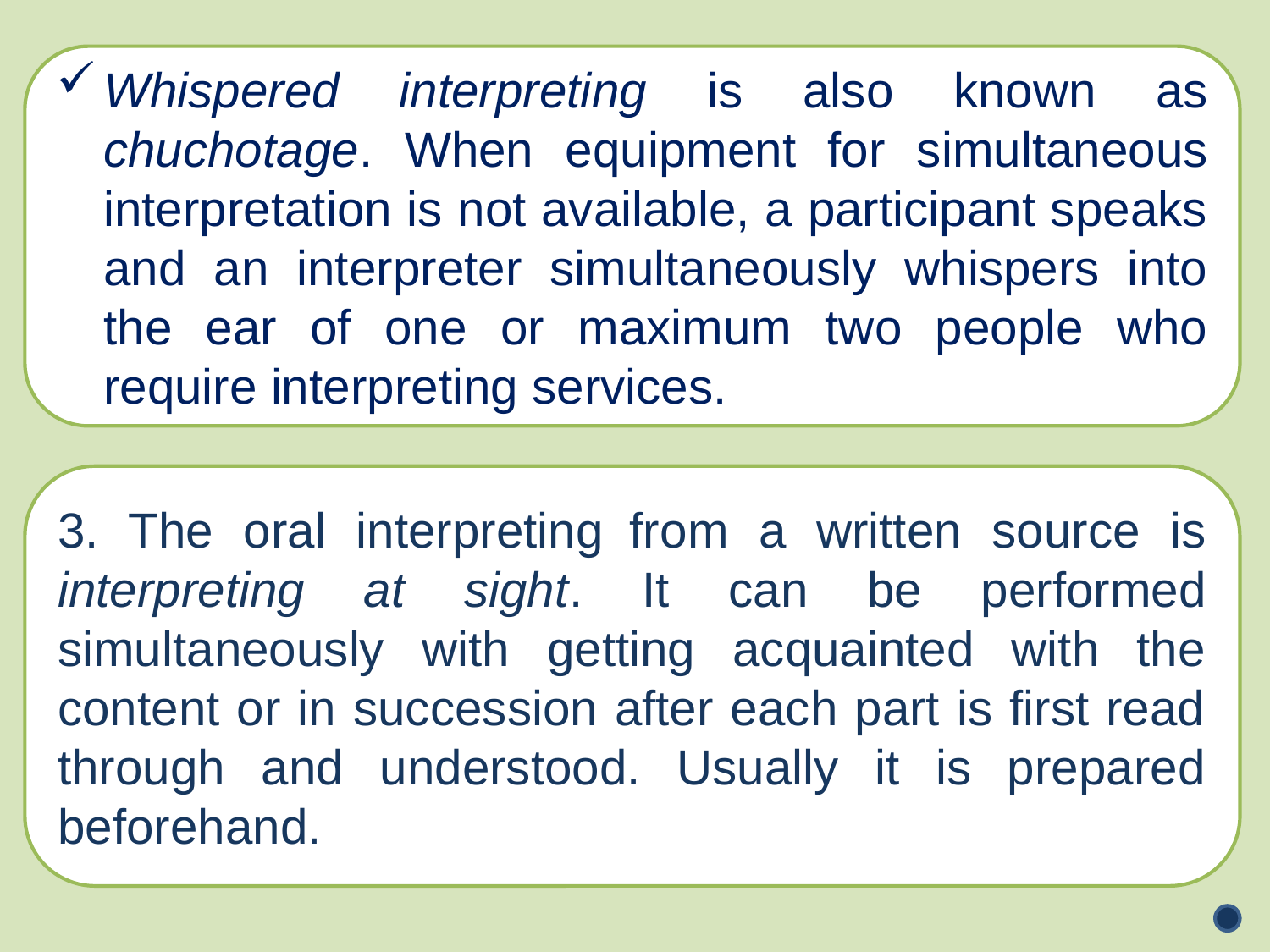

Whispered interpreting is also known as chuchotage. When equipment for simultaneous interpretation is not available, a participant speaks and an interpreter simultaneously whispers into the ear of one or maximum two people who require interpreting services.
3. The oral interpreting from a written source is interpreting at sight. It can be performed simultaneously with getting acquainted with the content or in succession after each part is first read through and understood. Usually it is prepared beforehand.